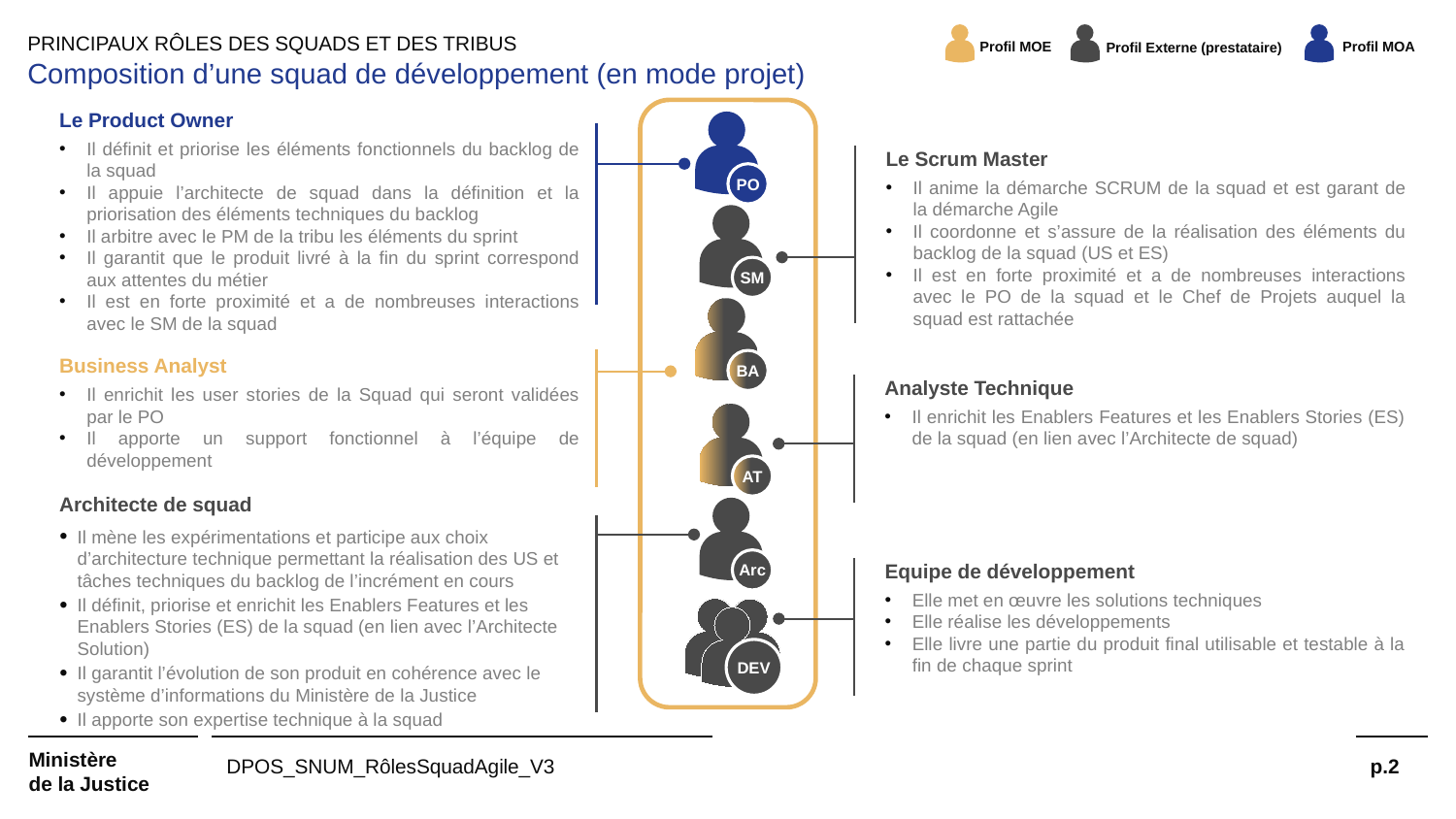

Profil Externe (prestataire)
Profil MOE
Profil MOA

PRINCIPAUX RÔLES DES SQUADS ET DES TRIBUS
Composition d’une squad de développement (en mode projet)
 Tribu X
Le Product Owner
Il définit et priorise les éléments fonctionnels du backlog de la squad
Il appuie l’architecte de squad dans la définition et la priorisation des éléments techniques du backlog
Il arbitre avec le PM de la tribu les éléments du sprint
Il garantit que le produit livré à la fin du sprint correspond aux attentes du métier
Il est en forte proximité et a de nombreuses interactions avec le SM de la squad

PO
Le Scrum Master
Il anime la démarche SCRUM de la squad et est garant de la démarche Agile
Il coordonne et s’assure de la réalisation des éléments du backlog de la squad (US et ES)
Il est en forte proximité et a de nombreuses interactions avec le PO de la squad et le Chef de Projets auquel la squad est rattachée

SM

BA
Business Analyst
Il enrichit les user stories de la Squad qui seront validées par le PO
Il apporte un support fonctionnel à l’équipe de développement
Analyste Technique
Il enrichit les Enablers Features et les Enablers Stories (ES) de la squad (en lien avec l’Architecte de squad)

AT
Architecte de squad
Il mène les expérimentations et participe aux choix d’architecture technique permettant la réalisation des US et tâches techniques du backlog de l’incrément en cours
Il définit, priorise et enrichit les Enablers Features et les Enablers Stories (ES) de la squad (en lien avec l’Architecte Solution)
Il garantit l’évolution de son produit en cohérence avec le système d’informations du Ministère de la Justice
Il apporte son expertise technique à la squad

Arc
Equipe de développement
Elle met en œuvre les solutions techniques
Elle réalise les développements
Elle livre une partie du produit final utilisable et testable à la fin de chaque sprint

DEV
DPOS_SNUM_RôlesSquadAgile_V3
p.2